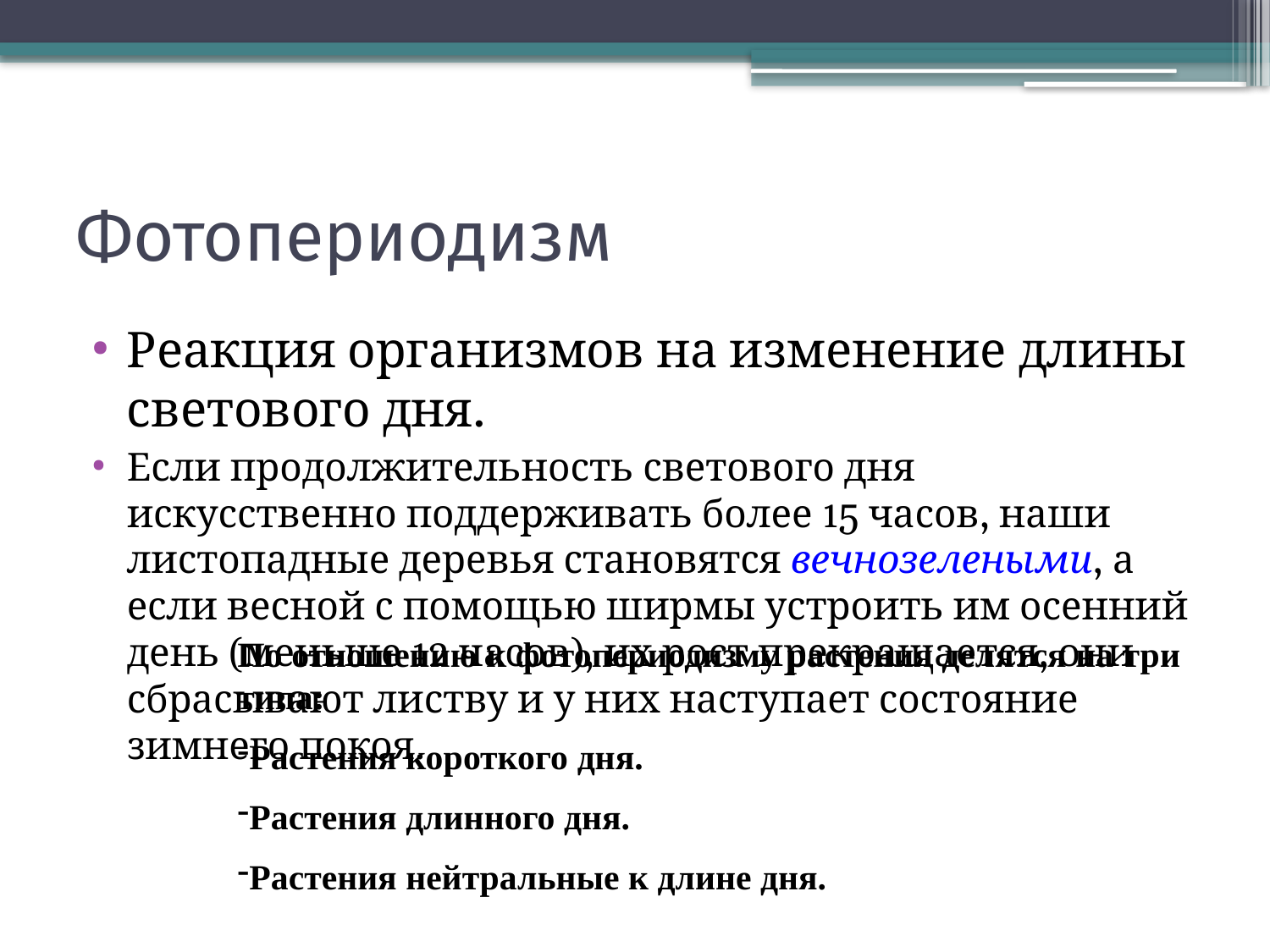

# Фотопериодизм
Реакция организмов на изменение длины светового дня.
Если продолжительность светового дня искусственно поддерживать более 15 часов, наши листопадные деревья становятся вечнозелеными, а если весной с помощью ширмы устроить им осенний день (меньше 12 часов), их рост прекращается, они сбрасывают листву и у них наступает состояние зимнего покоя.

По отношению к фотопериодизму растения делятся на три типа:
Растения короткого дня.
Растения длинного дня.
Растения нейтральные к длине дня.